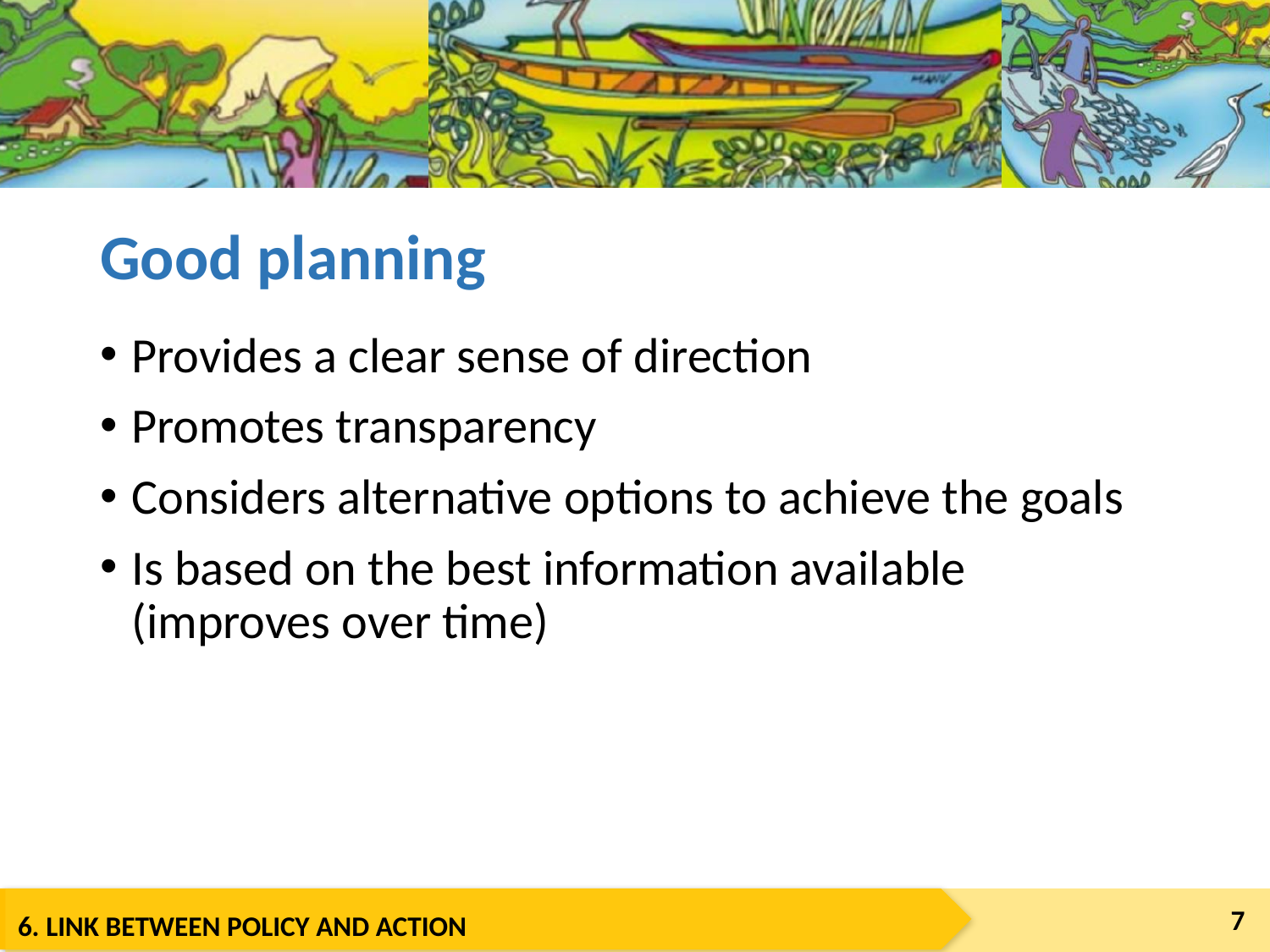

# Good planning
Provides a clear sense of direction
Promotes transparency
Considers alternative options to achieve the goals
Is based on the best information available (improves over time)
7